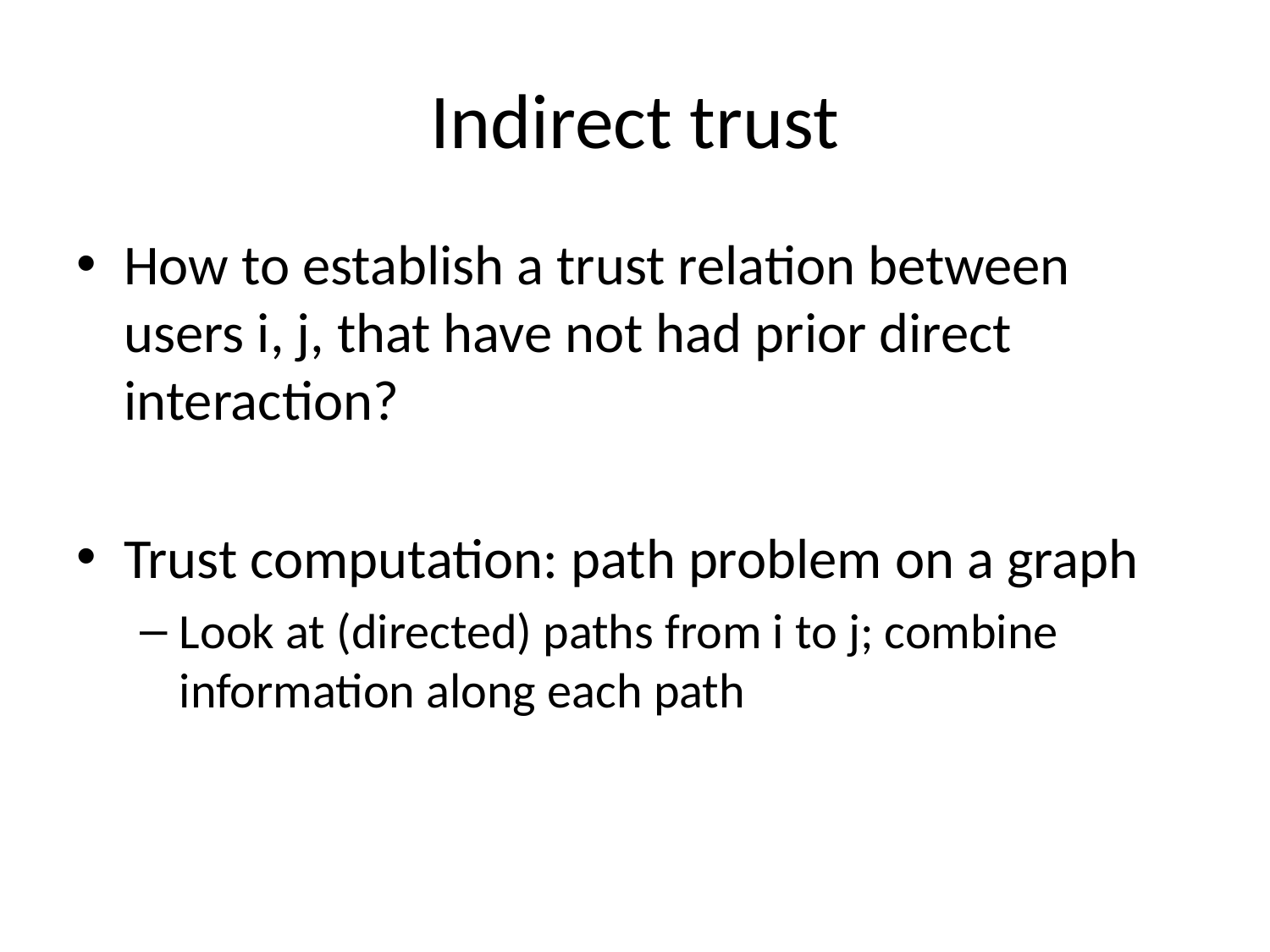

# Indirect trust
How to establish a trust relation between users i, j, that have not had prior direct interaction?

Trust computation: path problem on a graph
Look at (directed) paths from i to j; combine information along each path